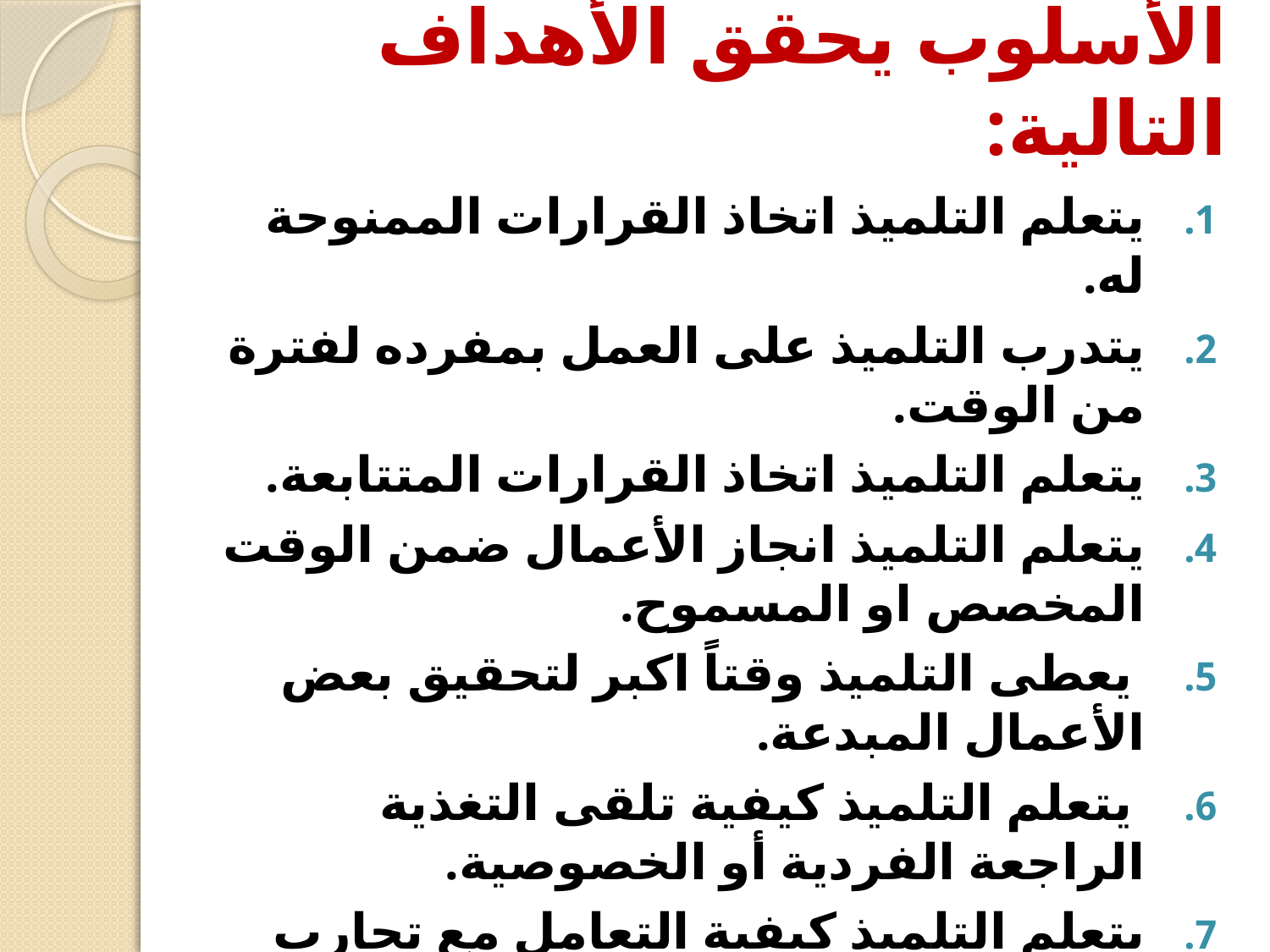

# الأسلوب يحقق الأهداف التالية:
يتعلم التلميذ اتخاذ القرارات الممنوحة له.
يتدرب التلميذ على العمل بمفرده لفترة من الوقت.
يتعلم التلميذ اتخاذ القرارات المتتابعة.
يتعلم التلميذ انجاز الأعمال ضمن الوقت المخصص او المسموح.
 يعطى التلميذ وقتاً اكبر لتحقيق بعض الأعمال المبدعة.
 يتعلم التلميذ كيفية تلقى التغذية الراجعة الفردية أو الخصوصية.
يتعلم التلميذ كيفية التعامل مع تجارب الإحباط والفشل وكذلك الشعور بمتعة النجاح والفوز.